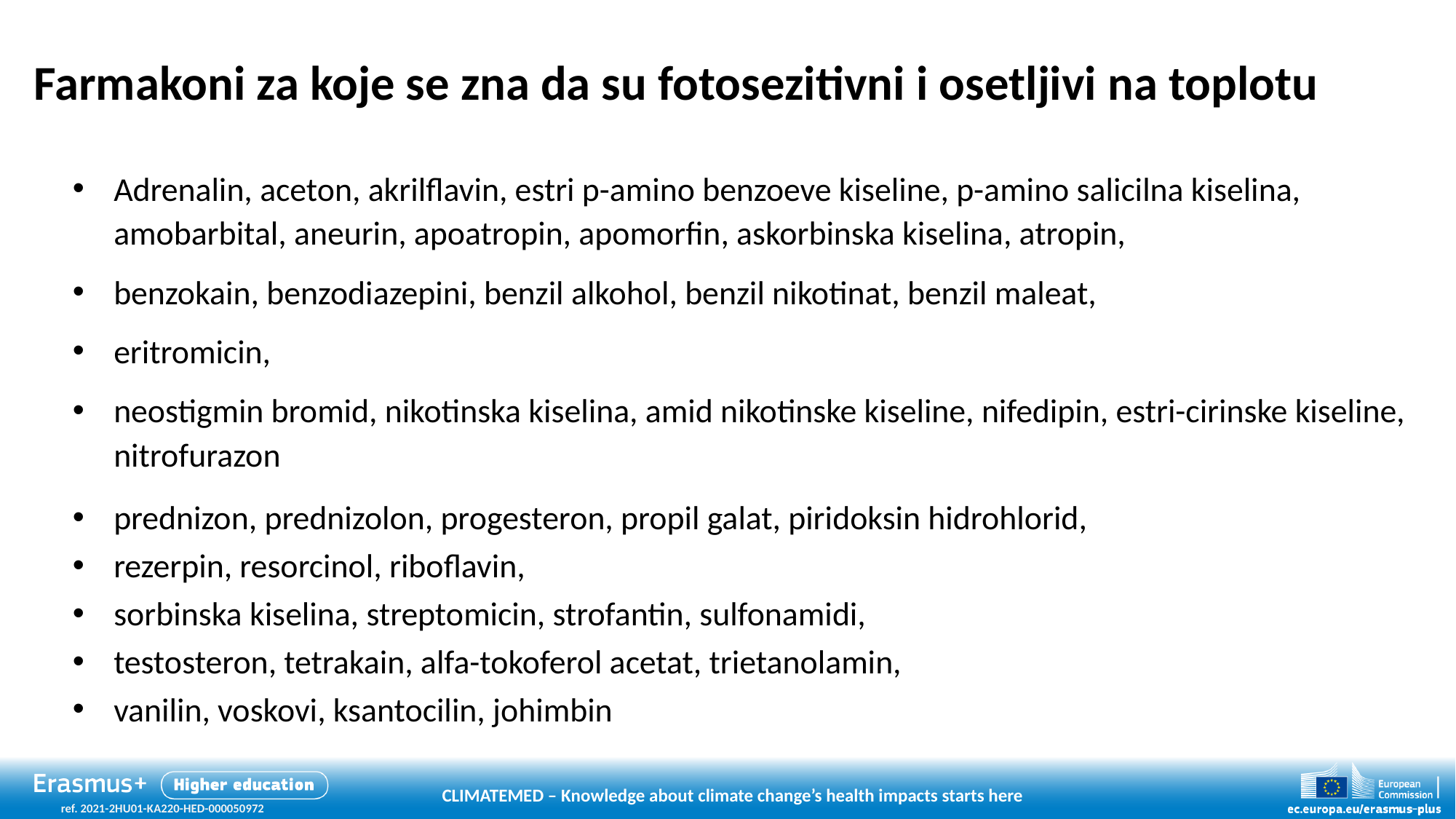

# Farmakoni za koje se zna da su fotosezitivni i osetljivi na toplotu
Adrenalin, aceton, akrilflavin, estri p-amino benzoeve kiseline, p-amino salicilna kiselina, amobarbital, aneurin, apoatropin, apomorfin, askorbinska kiselina, atropin,
benzokain, benzodiazepini, benzil alkohol, benzil nikotinat, benzil maleat,
eritromicin,
neostigmin bromid, nikotinska kiselina, amid nikotinske kiseline, nifedipin, estri-cirinske kiseline, nitrofurazon
prednizon, prednizolon, progesteron, propil galat, piridoksin hidrohlorid,
rezerpin, resorcinol, riboflavin,
sorbinska kiselina, streptomicin, strofantin, sulfonamidi,
testosteron, tetrakain, alfa-tokoferol acetat, trietanolamin,
vanilin, voskovi, ksantocilin, johimbin